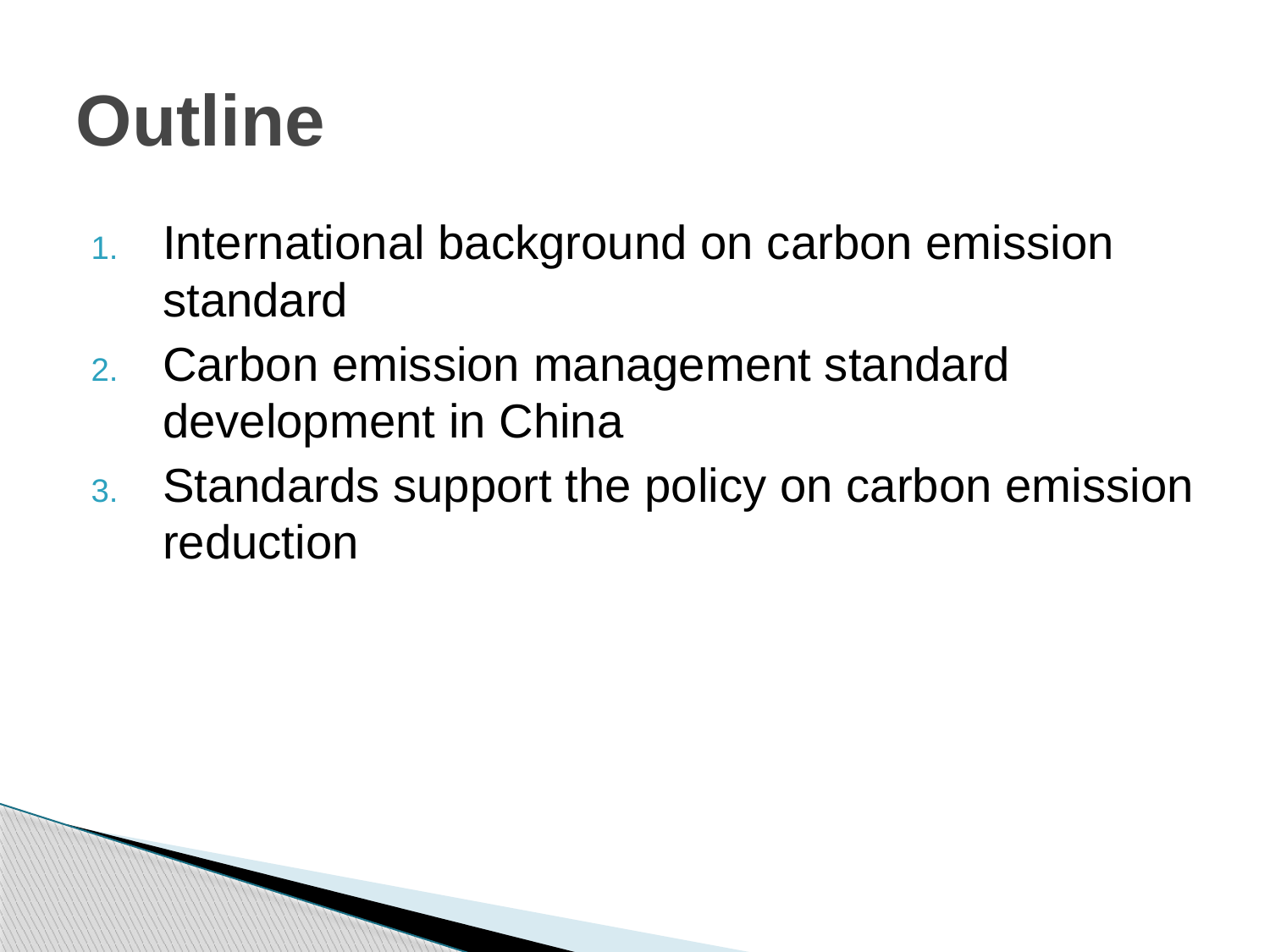

# Outline
International background on carbon emission standard
Carbon emission management standard development in China
Standards support the policy on carbon emission reduction